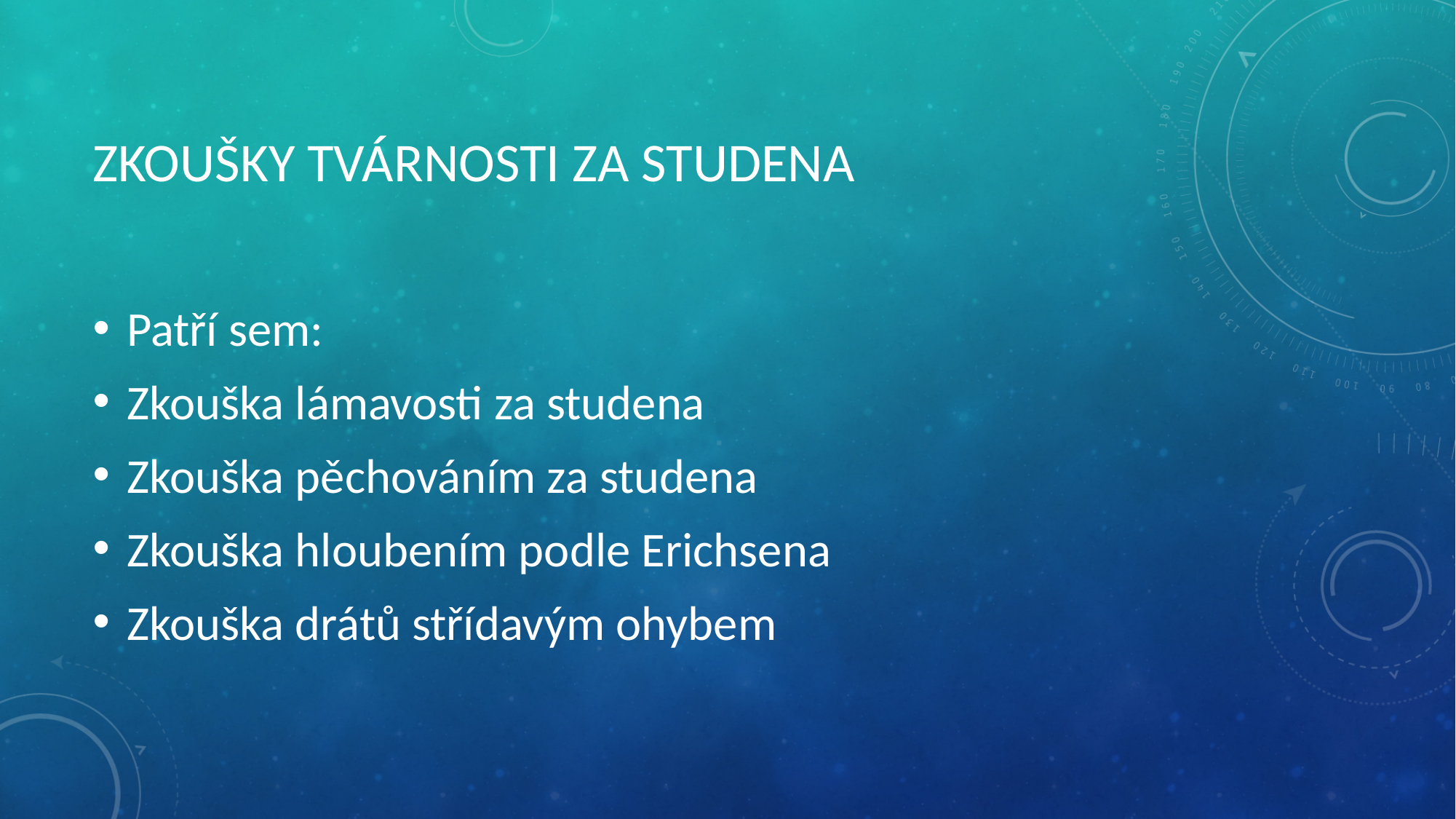

# Zkoušky tvárnosti za studena
Patří sem:
Zkouška lámavosti za studena
Zkouška pěchováním za studena
Zkouška hloubením podle Erichsena
Zkouška drátů střídavým ohybem